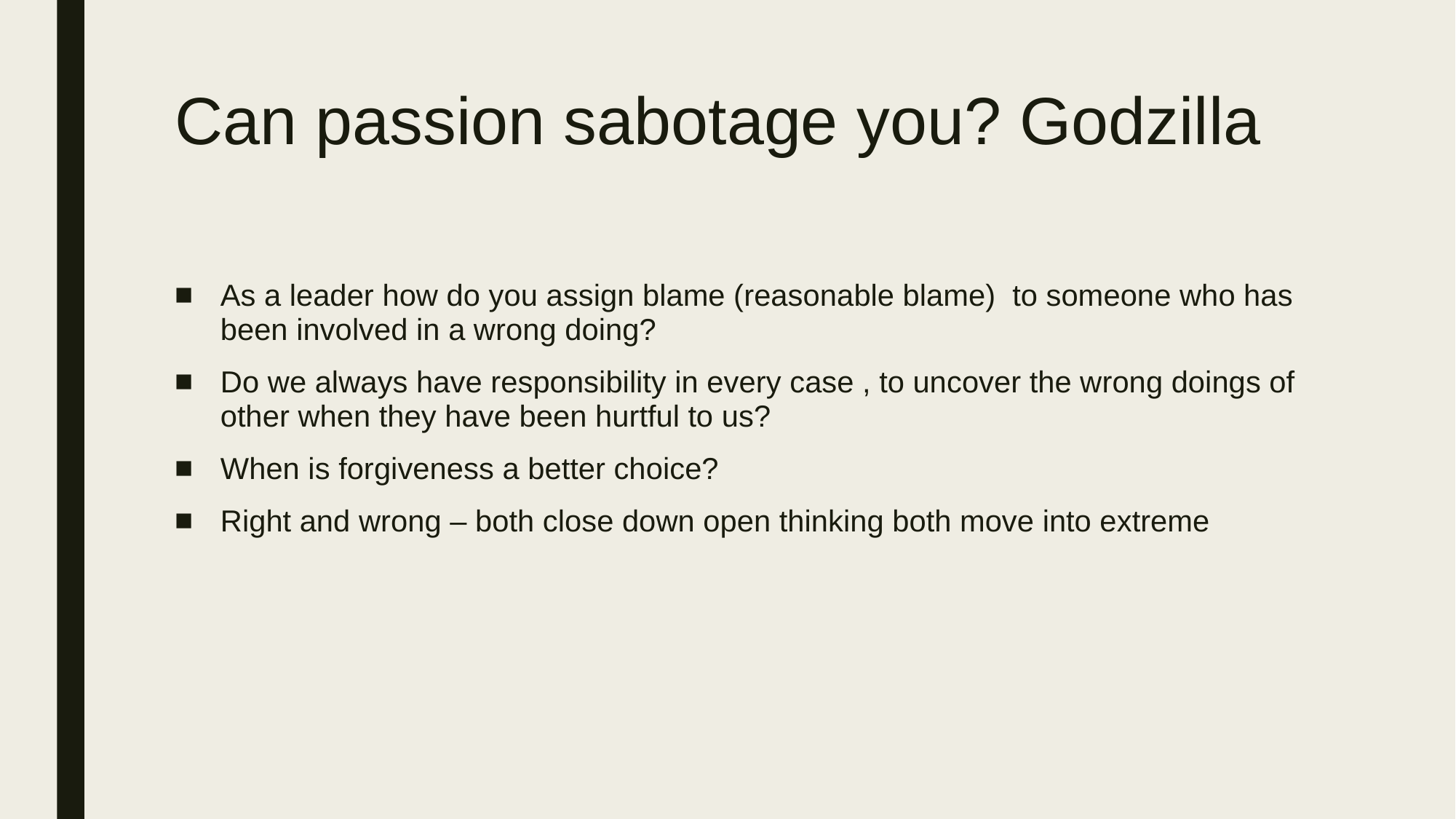

# Can passion sabotage you? Godzilla
As a leader how do you assign blame (reasonable blame)  to someone who has been involved in a wrong doing?
Do we always have responsibility in every case , to uncover the wrong doings of other when they have been hurtful to us?
When is forgiveness a better choice?
Right and wrong – both close down open thinking both move into extreme